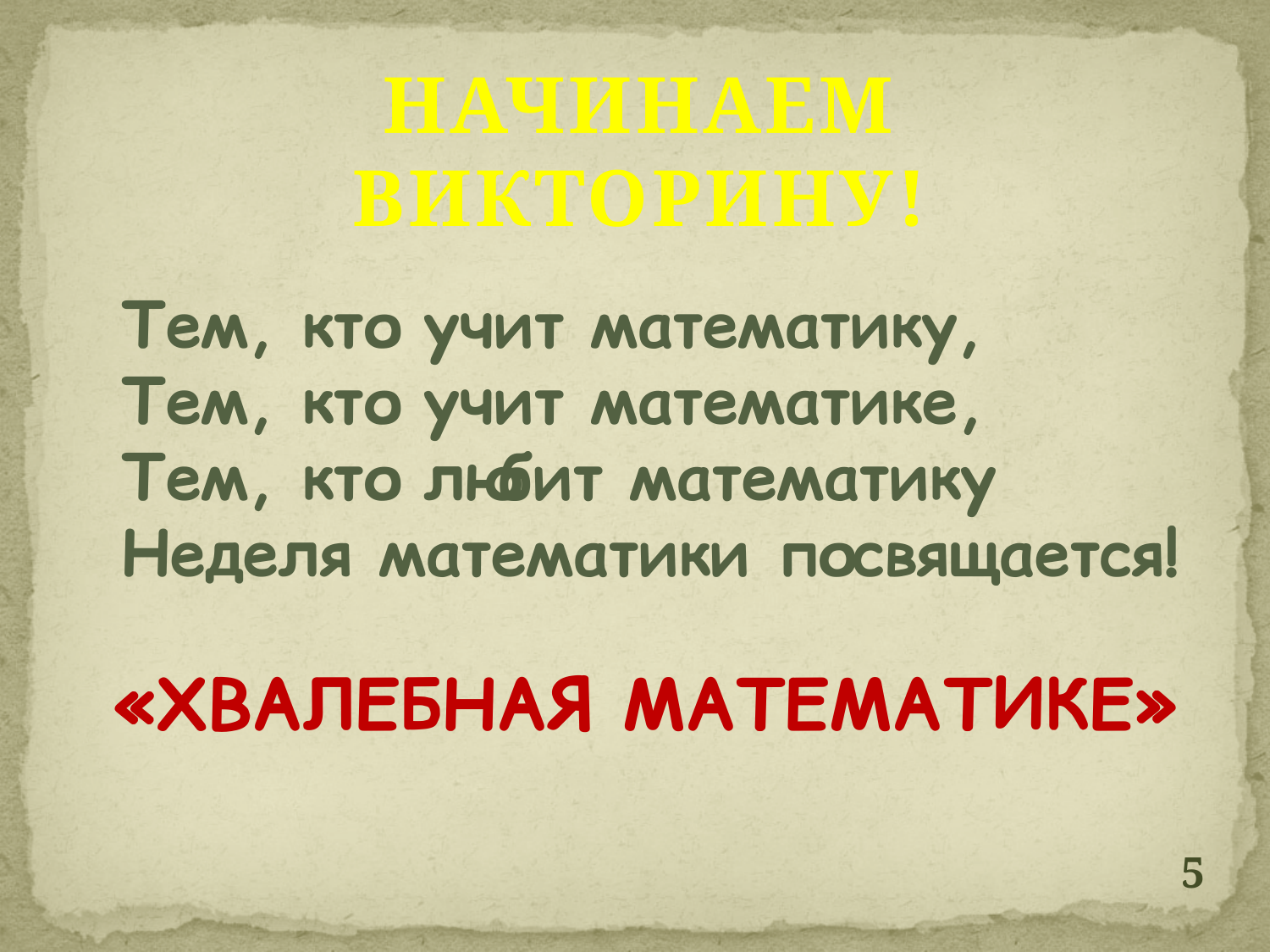

НАЧИНАЕМ ВИКТОРИНУ!
Тем, кто учит математику,
Тем, кто учит математике,
Тем, кто любит математику
Неделя математики посвящается!
«ХВАЛЕБНАЯ МАТЕМАТИКЕ»
5